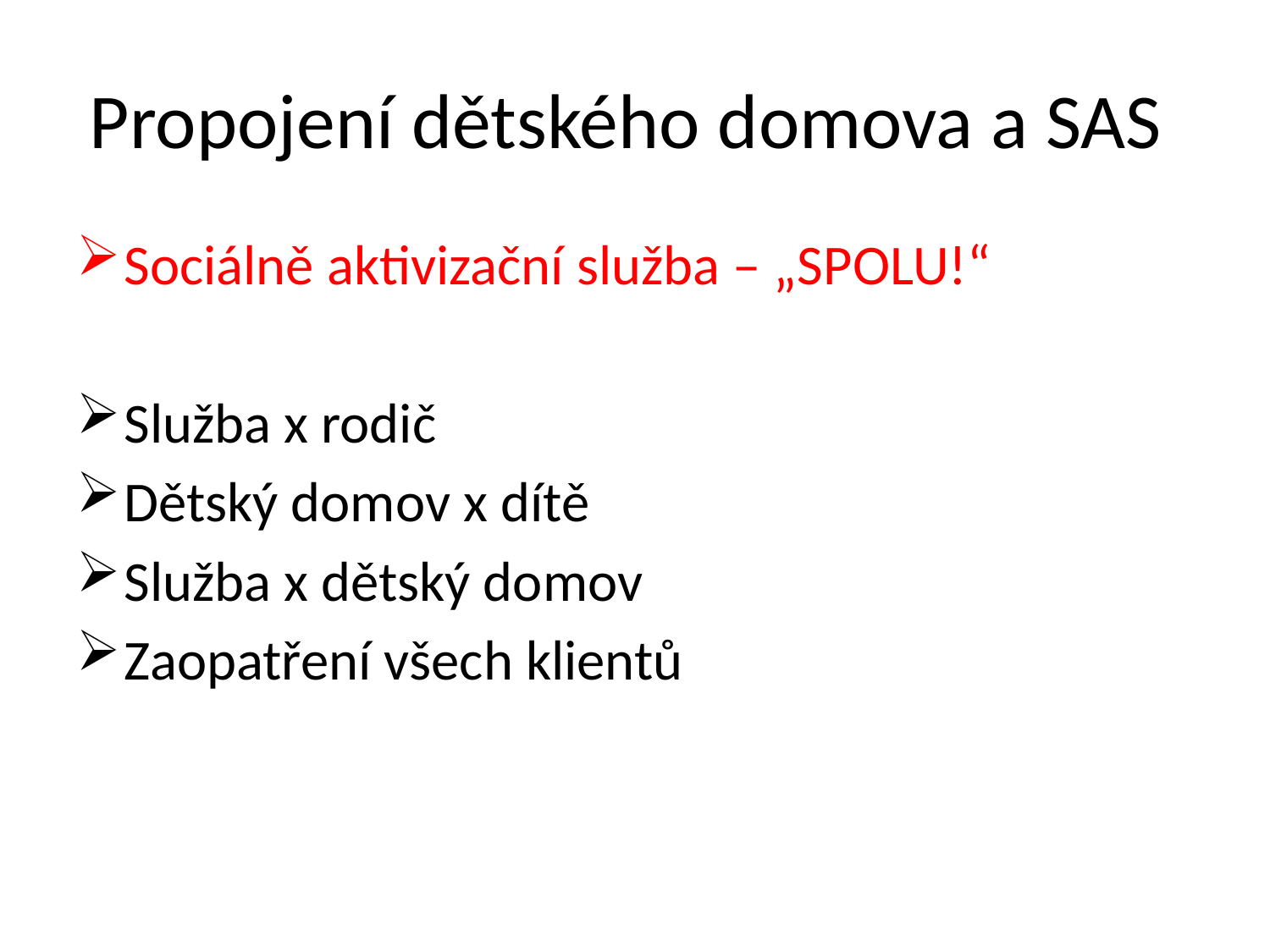

# Propojení dětského domova a SAS
Sociálně aktivizační služba – „SPOLU!“

Služba x rodič
Dětský domov x dítě
Služba x dětský domov
Zaopatření všech klientů